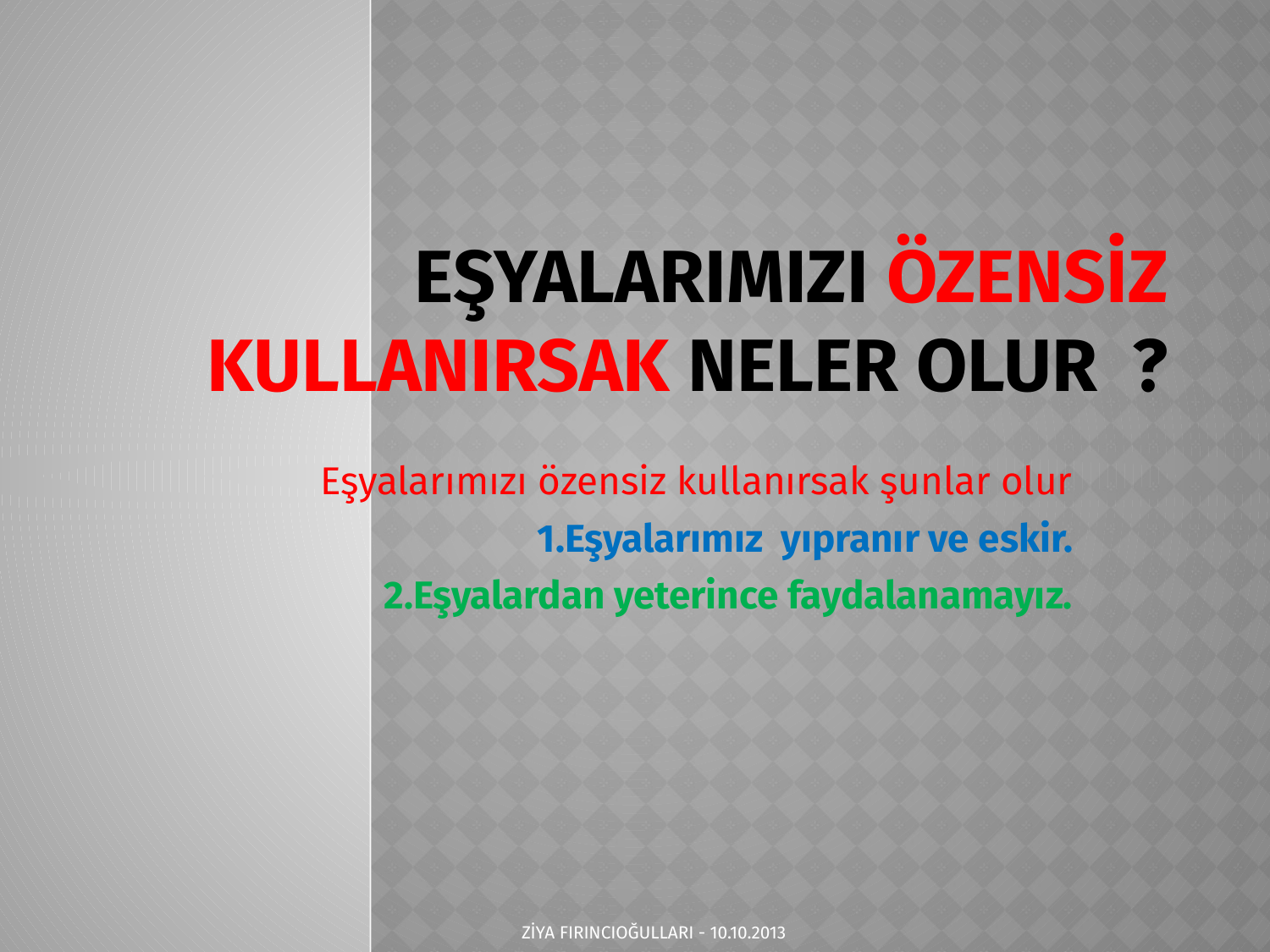

# Eşyalarımızı özensiz kullanırsak neler olur  ?
Eşyalarımızı özensiz kullanırsak şunlar olur
1.Eşyalarımız  yıpranır ve eskir.
2.Eşyalardan yeterince faydalanamayız.

ZİYA FIRINCIOĞULLARI - 10.10.2013